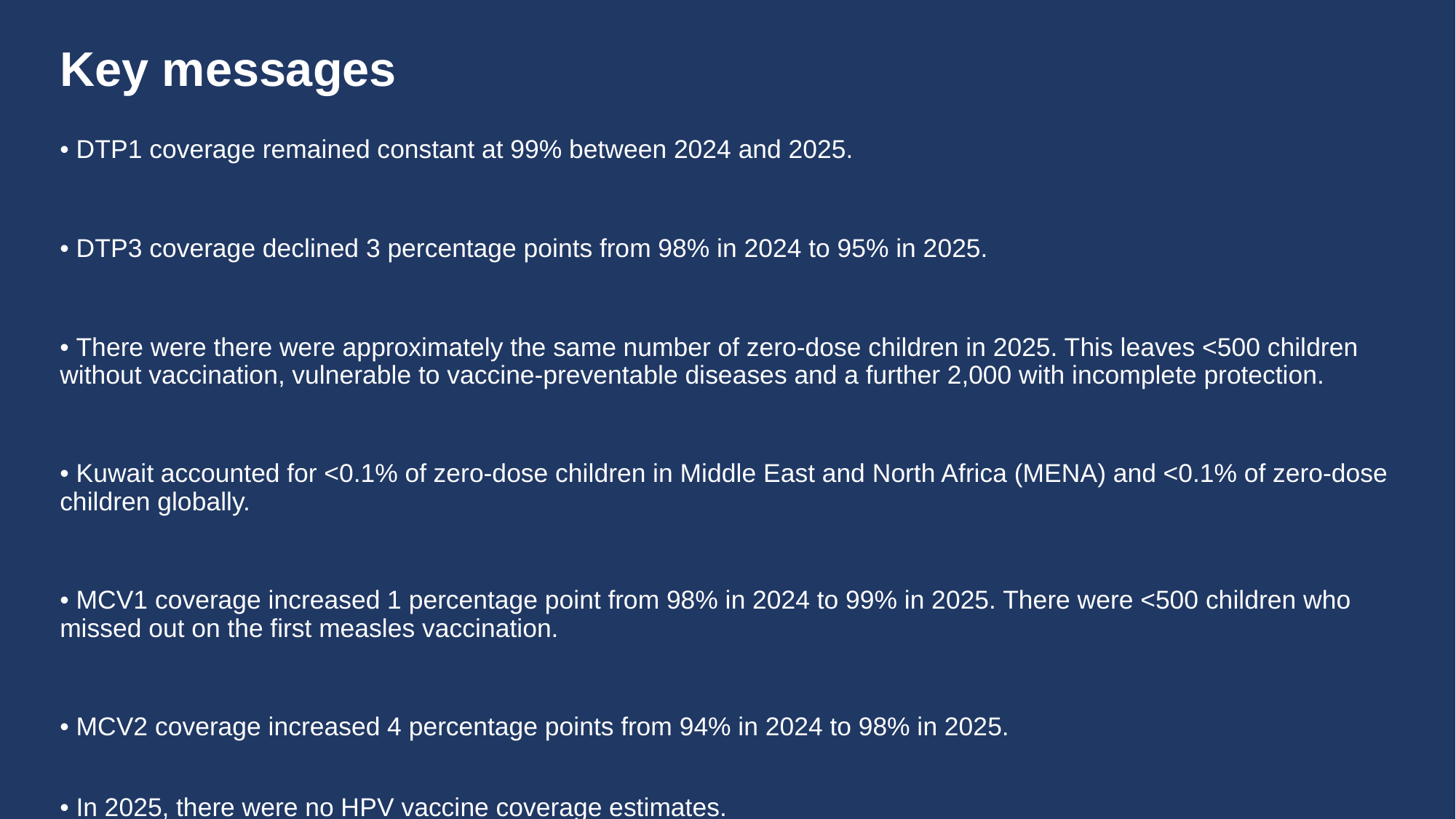

# Key messages
• DTP1 coverage remained constant at 99% between 2024 and 2025.

• DTP3 coverage declined 3 percentage points from 98% in 2024 to 95% in 2025.

• There were there were approximately the same number of zero-dose children in 2025. This leaves <500 children without vaccination, vulnerable to vaccine-preventable diseases and a further 2,000 with incomplete protection.

• Kuwait accounted for <0.1% of zero-dose children in Middle East and North Africa (MENA) and <0.1% of zero-dose children globally.

• MCV1 coverage increased 1 percentage point from 98% in 2024 to 99% in 2025. There were <500 children who missed out on the first measles vaccination.

• MCV2 coverage increased 4 percentage points from 94% in 2024 to 98% in 2025.

• In 2025, there were no HPV vaccine coverage estimates.